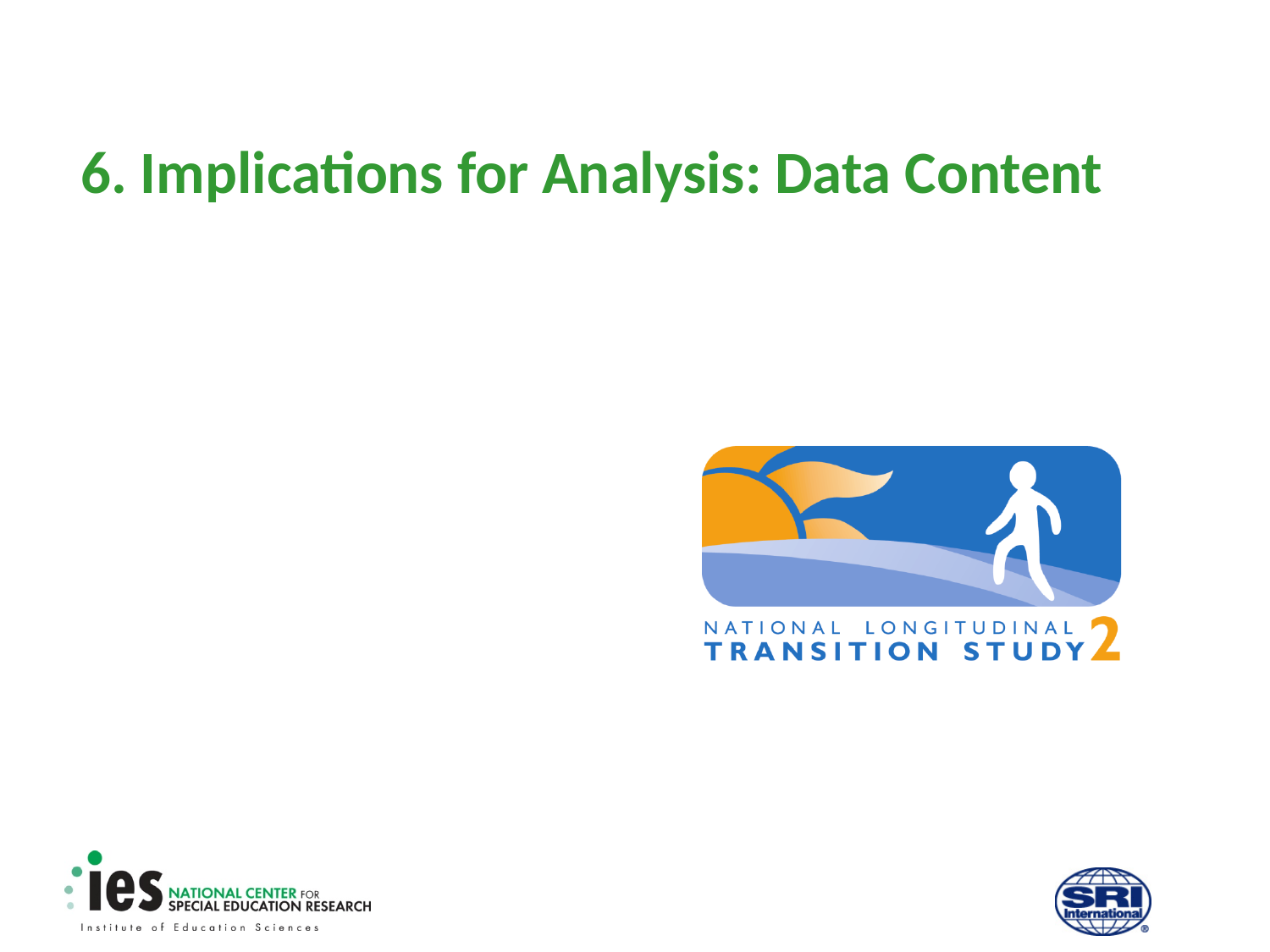

# 6. Implications for Analysis: Data Content